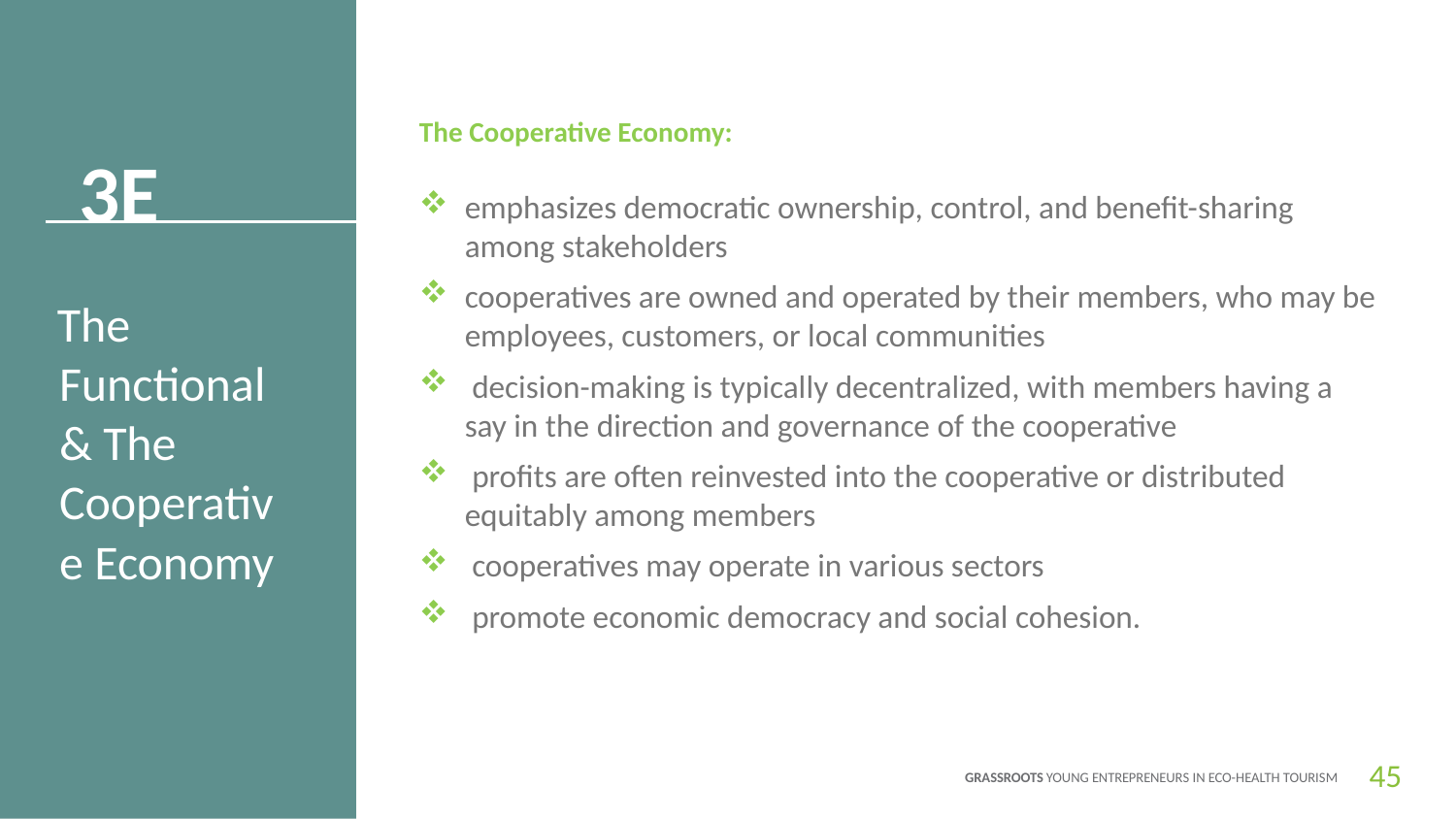

The Cooperative Economy:

emphasizes democratic ownership, control, and benefit-sharing among stakeholders
cooperatives are owned and operated by their members, who may be employees, customers, or local communities
 decision-making is typically decentralized, with members having a say in the direction and governance of the cooperative
 profits are often reinvested into the cooperative or distributed equitably among members
 cooperatives may operate in various sectors
 promote economic democracy and social cohesion.
3E

The Functional & The Cooperative Economy

45